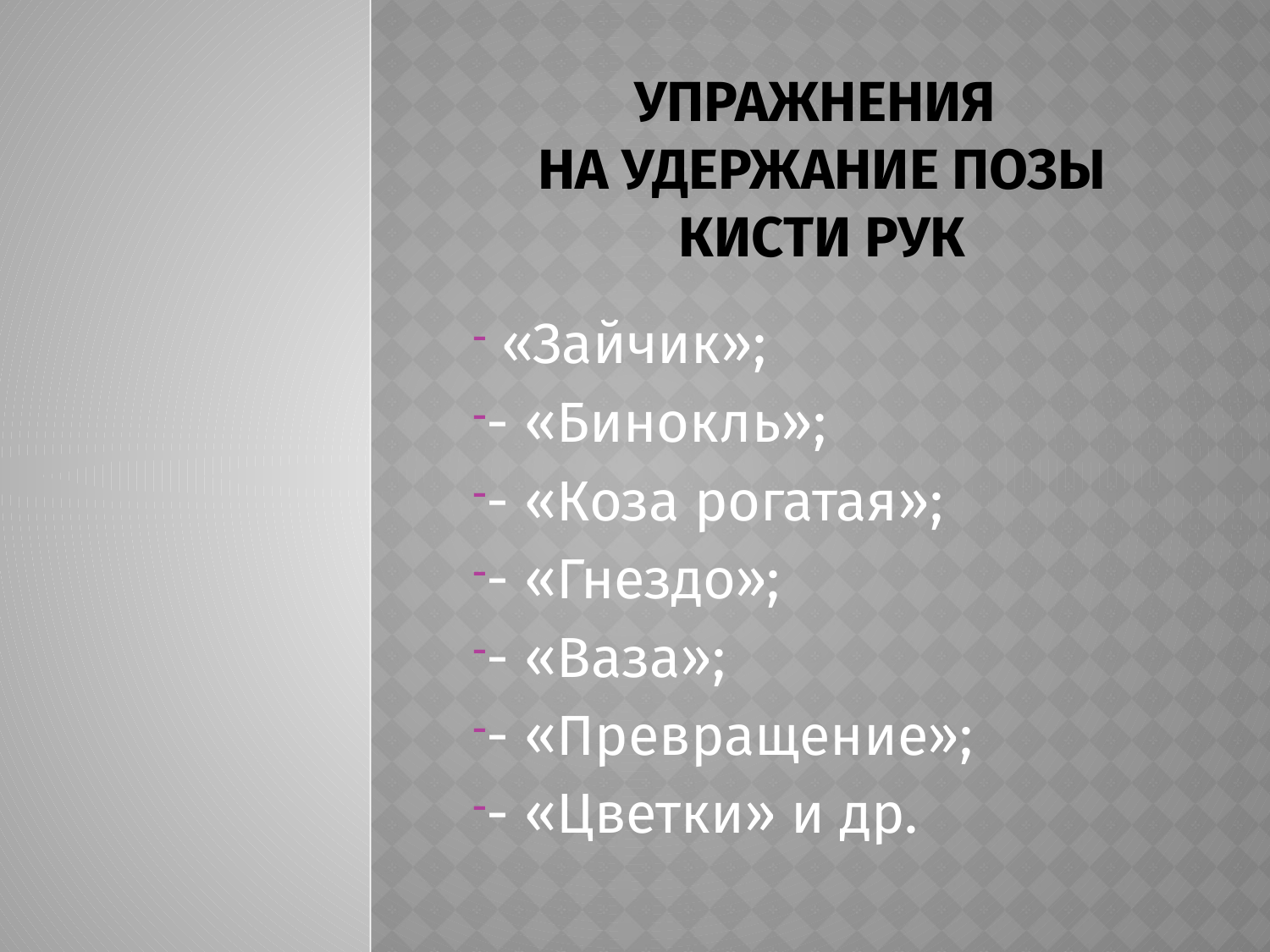

# Упражнения на удержание позы кисти рук
 «Зайчик»;
- «Бинокль»;
- «Коза рогатая»;
- «Гнездо»;
- «Ваза»;
- «Превращение»;
- «Цветки» и др.